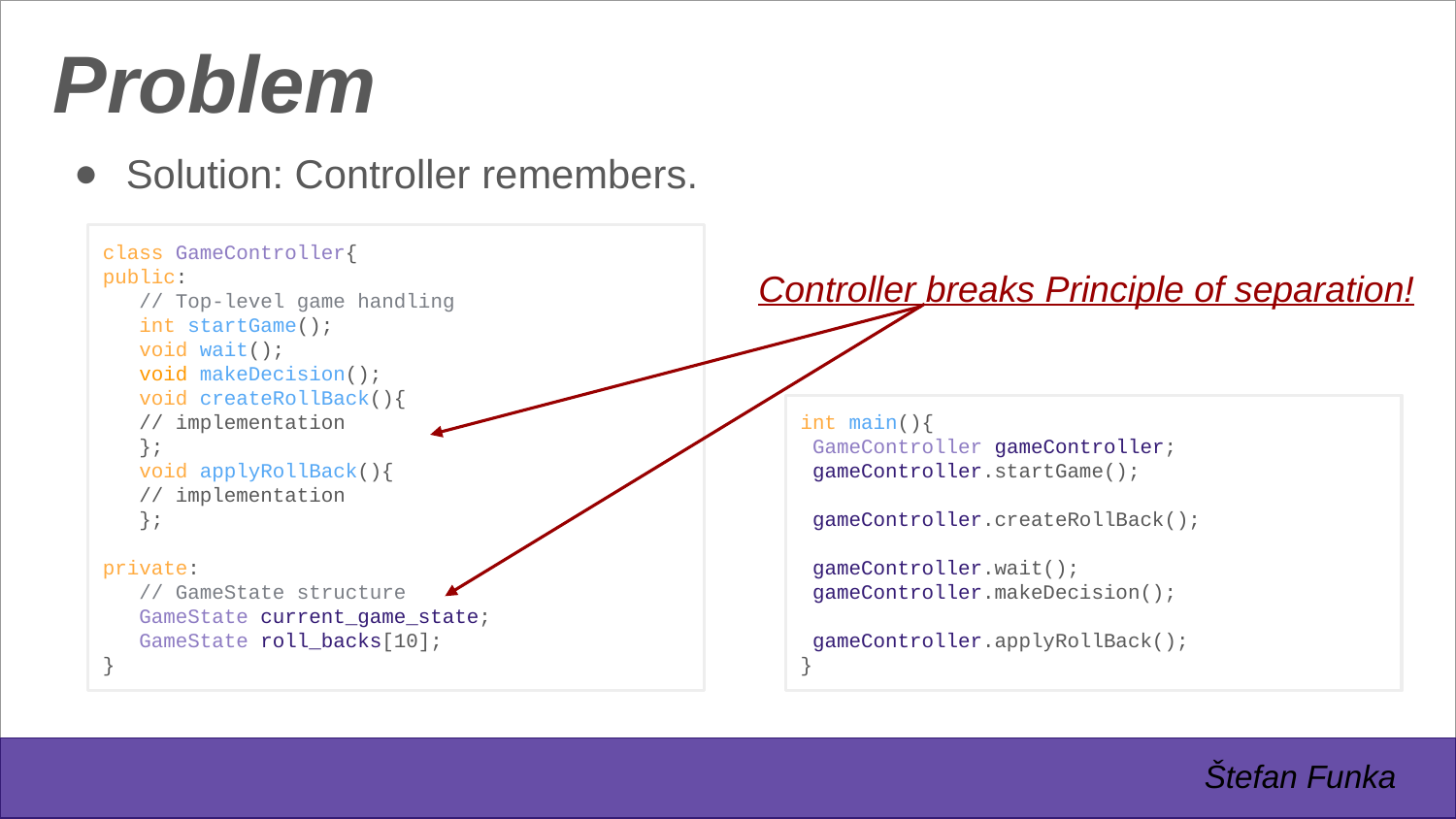

Problem
Solution: Controller remembers.
class GameController{
public:
   // Top-level game handling
   int startGame();
   void wait();
   void makeDecision();
   void createRollBack(){
   // implementation
   };
   void applyRollBack(){
   // implementation
   };

private:
   // GameState structure
   GameState current_game_state;
   GameState roll_backs[10];
}
Controller breaks Principle of separation!
int main(){
 GameController gameController;
 gameController.startGame();

 gameController.createRollBack();

 gameController.wait();
 gameController.makeDecision();

 gameController.applyRollBack();
}

Štefan Funka